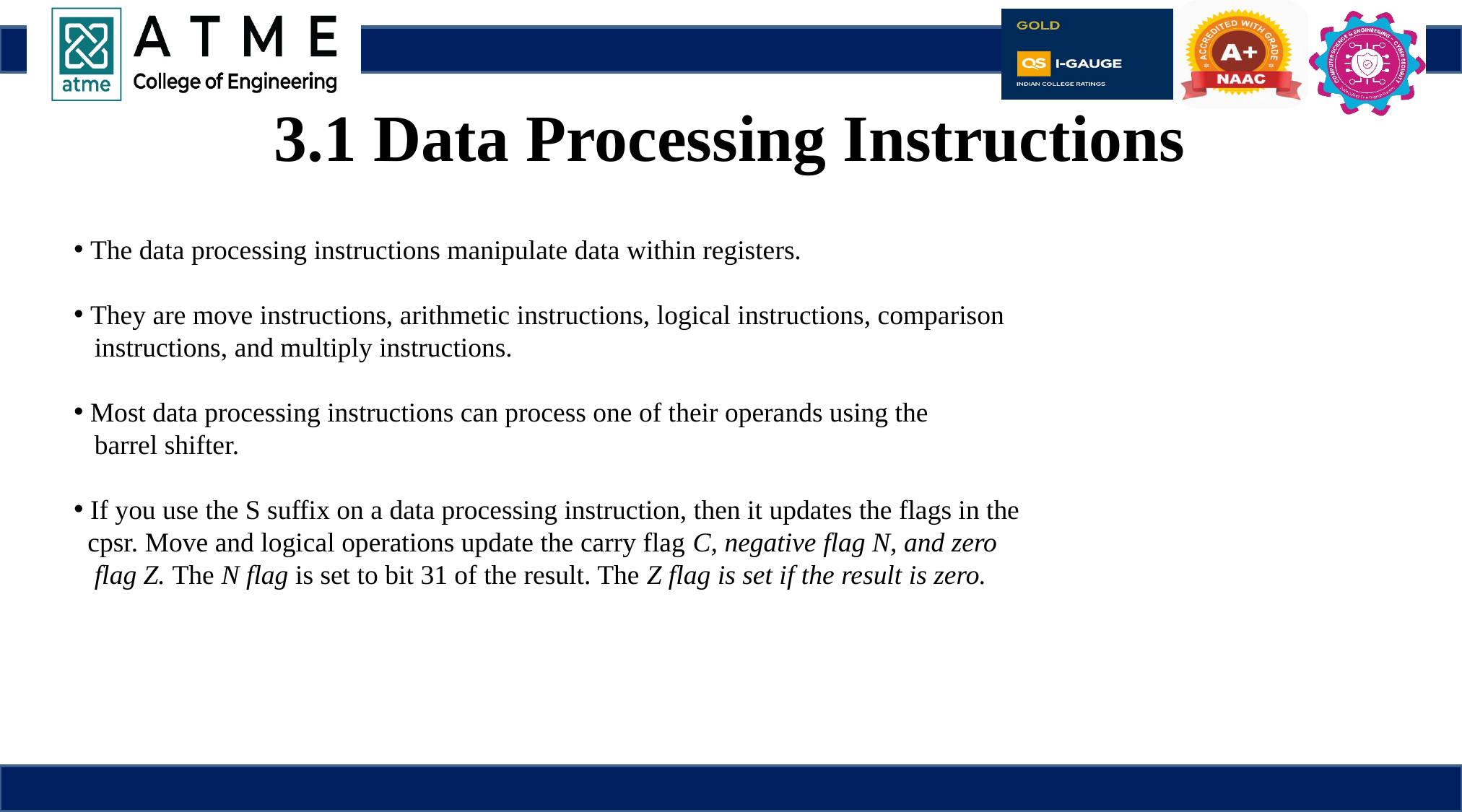

# 3.1 Data Processing Instructions
 The data processing instructions manipulate data within registers.

 They are move instructions, arithmetic instructions, logical instructions, comparison
   instructions, and multiply instructions.

 Most data processing instructions can process one of their operands using the
   barrel shifter.

 If you use the S suffix on a data processing instruction, then it updates the flags in the
  cpsr. Move and logical operations update the carry flag C, negative flag N, and zero
   flag Z. The N flag is set to bit 31 of the result. The Z flag is set if the result is zero.